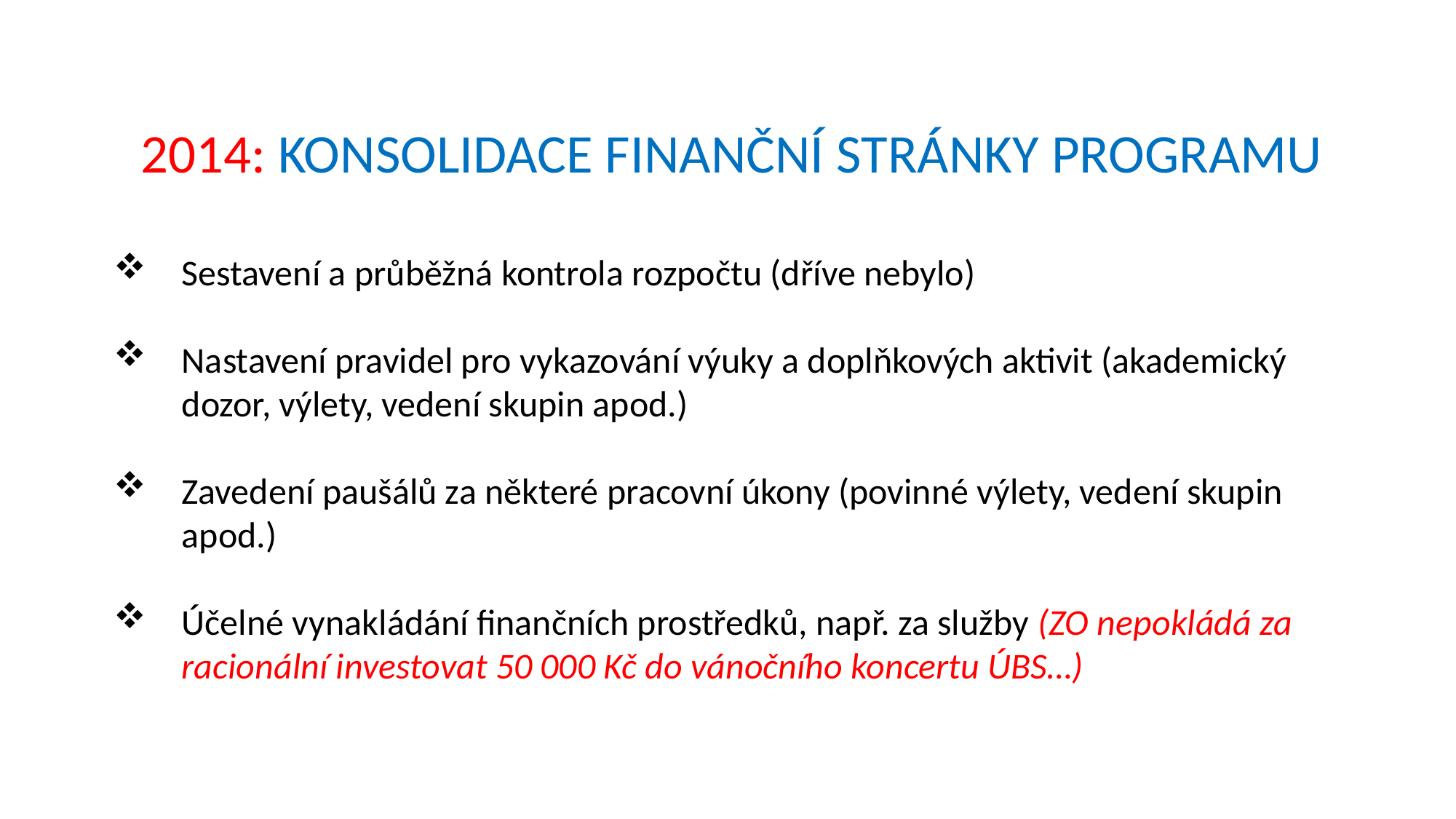

2014: KONSOLIDACE FINANČNÍ STRÁNKY PROGRAMU

Sestavení a průběžná kontrola rozpočtu (dříve nebylo)

Nastavení pravidel pro vykazování výuky a doplňkových aktivit (akademický dozor, výlety, vedení skupin apod.)

Zavedení paušálů za některé pracovní úkony (povinné výlety, vedení skupin apod.)

Účelné vynakládání finančních prostředků, např. za služby (ZO nepokládá za racionální investovat 50 000 Kč do vánočního koncertu ÚBS…)